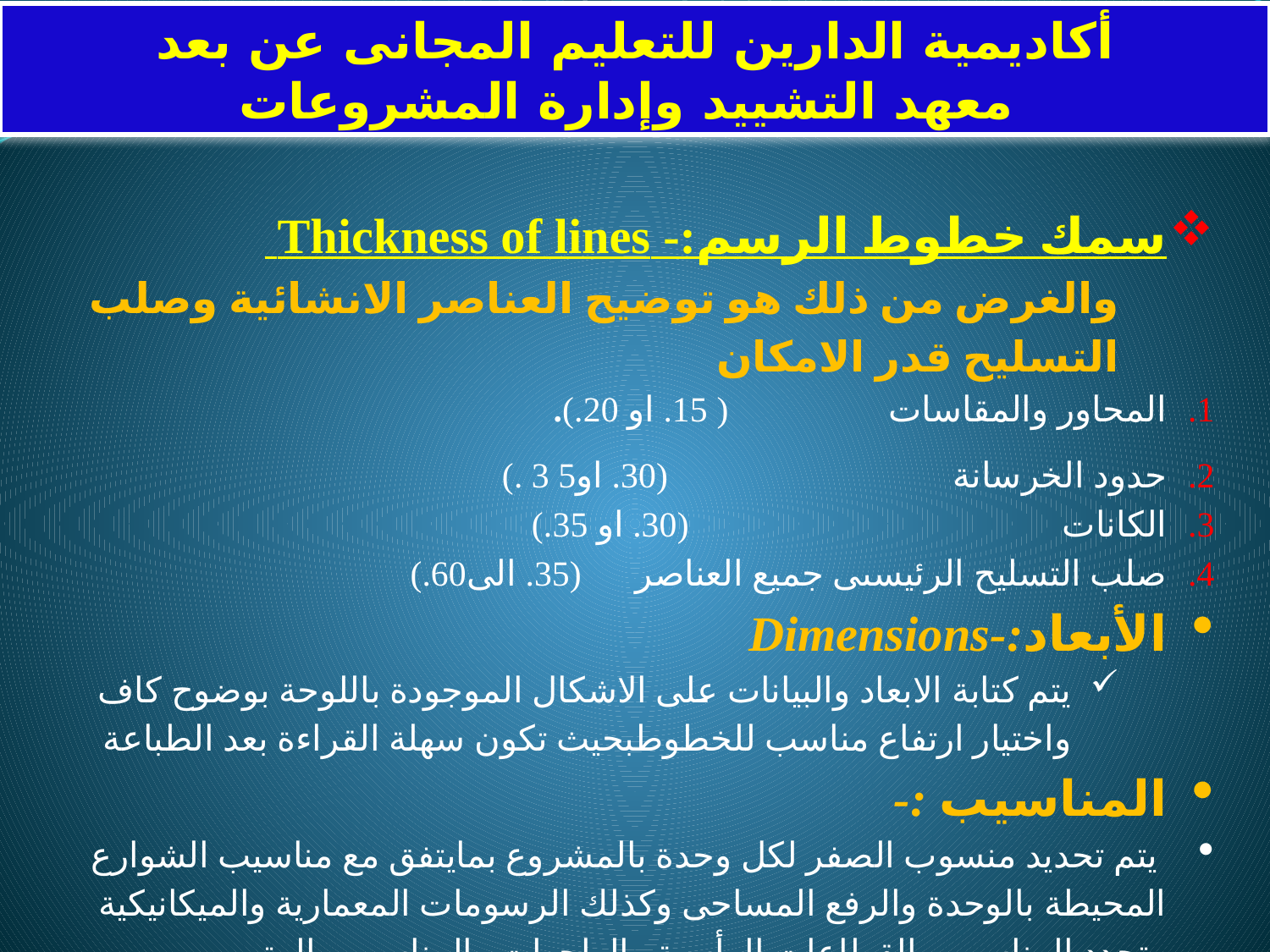

أكاديمية الدارين للتعليم المجانى عن بعد
معهد التشييد وإدارة المشروعات

سمك خطوط الرسم:- Thickness of lines
والغرض من ذلك هو توضيح العناصر الانشائية وصلب التسليح قدر الامكان
المحاور والمقاسات                  ( 15. او 20.).
حدود الخرسانة                                (30. او5 3 .)
الكانات                                          (30. او 35.)
صلب التسليح الرئيسىى جميع العناصر      (35. الى60.)
الأبعاد:-Dimensions
يتم كتابة الابعاد والبيانات على الاشكال الموجودة باللوحة بوضوح كاف واختيار ارتفاع مناسب للخطوطبحيث تكون سهلة القراءة بعد الطباعة
المناسيب :-
 يتم تحديد منسوب الصفر لكل وحدة بالمشروع بمايتفق مع مناسيب الشوارع المحيطة بالوحدة والرفع المساحى وكذلك الرسومات المعمارية والميكانيكية وتحدد المناسيب بالقطاعات الرأسية والواجهات والمناسيب بالمتر